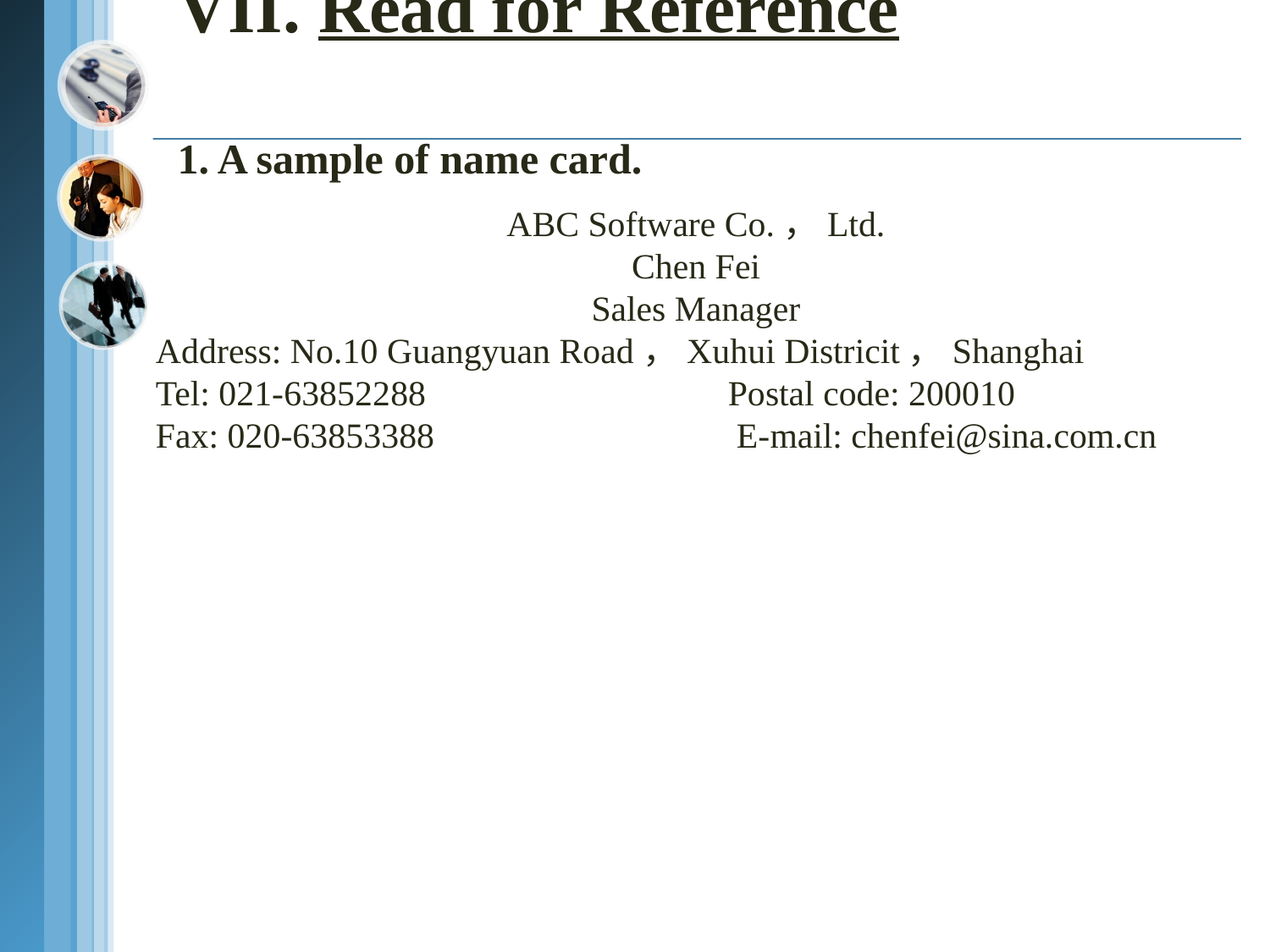

# VII. Read for Reference 1. A sample of name card.
ABC Software Co.，Ltd.
Chen Fei
Sales Manager
Address: No.10 Guangyuan Road，Xuhui Districit，Shanghai
Tel: 021-63852288                                  Postal code: 200010
Fax: 020-63853388                                  E-mail: chenfei@sina.com.cn